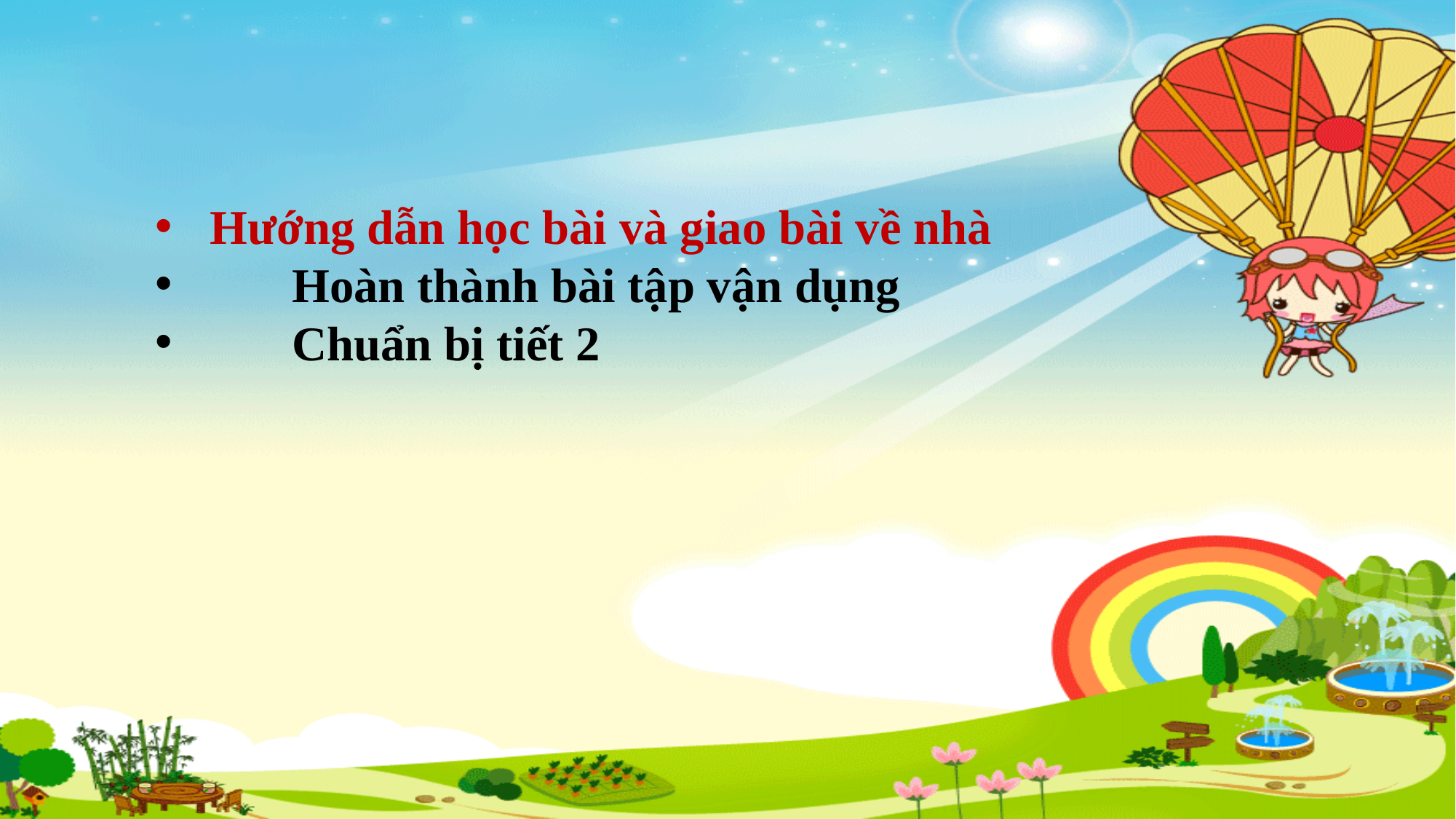

Hướng dẫn học bài và giao bài về nhà
Hoàn thành bài tập vận dụng
Chuẩn bị tiết 2